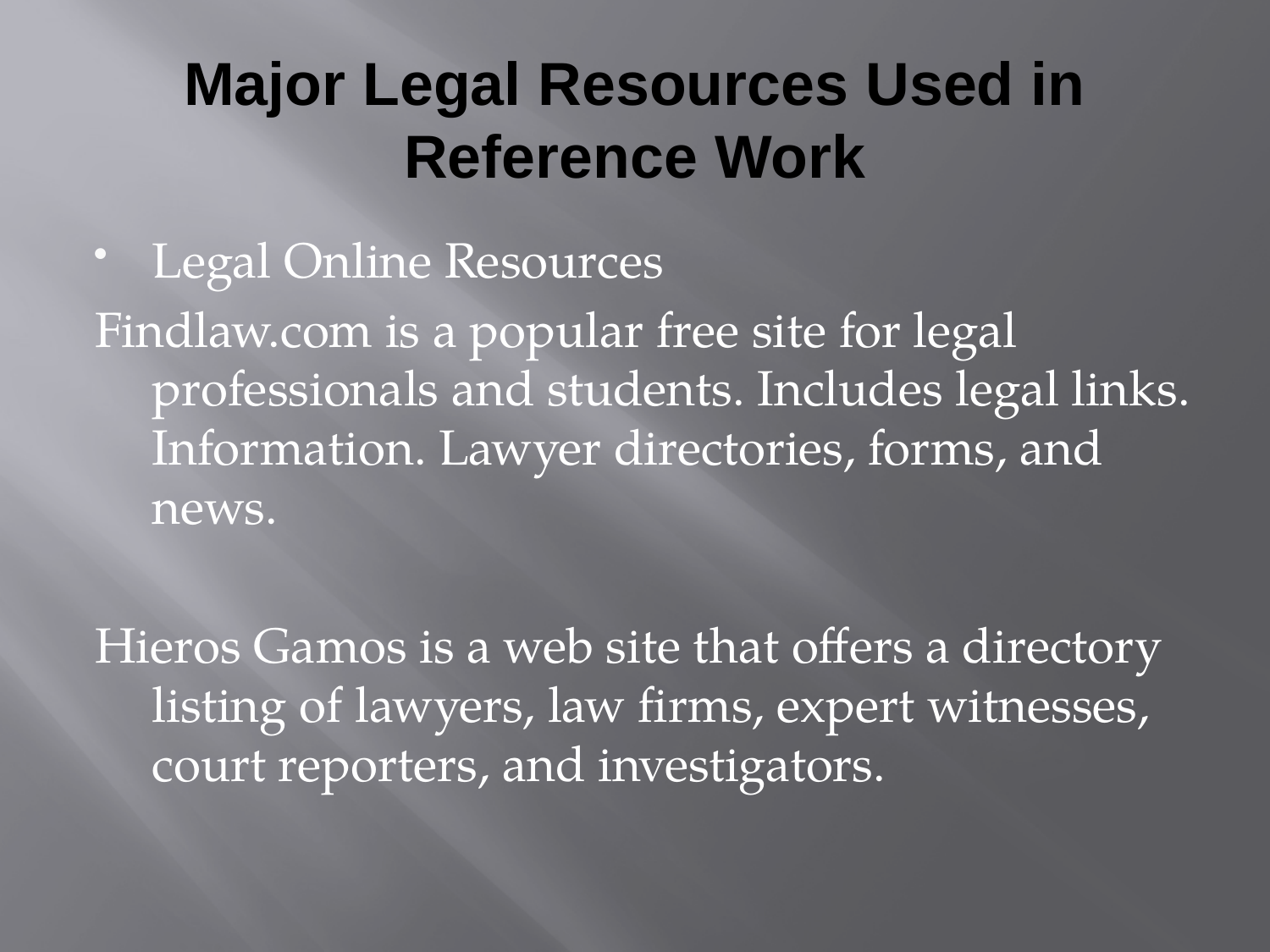

# Major Legal Resources Used in Reference Work
Legal Online Resources
Findlaw.com is a popular free site for legal professionals and students. Includes legal links. Information. Lawyer directories, forms, and news.

Hieros Gamos is a web site that offers a directory listing of lawyers, law firms, expert witnesses, court reporters, and investigators.